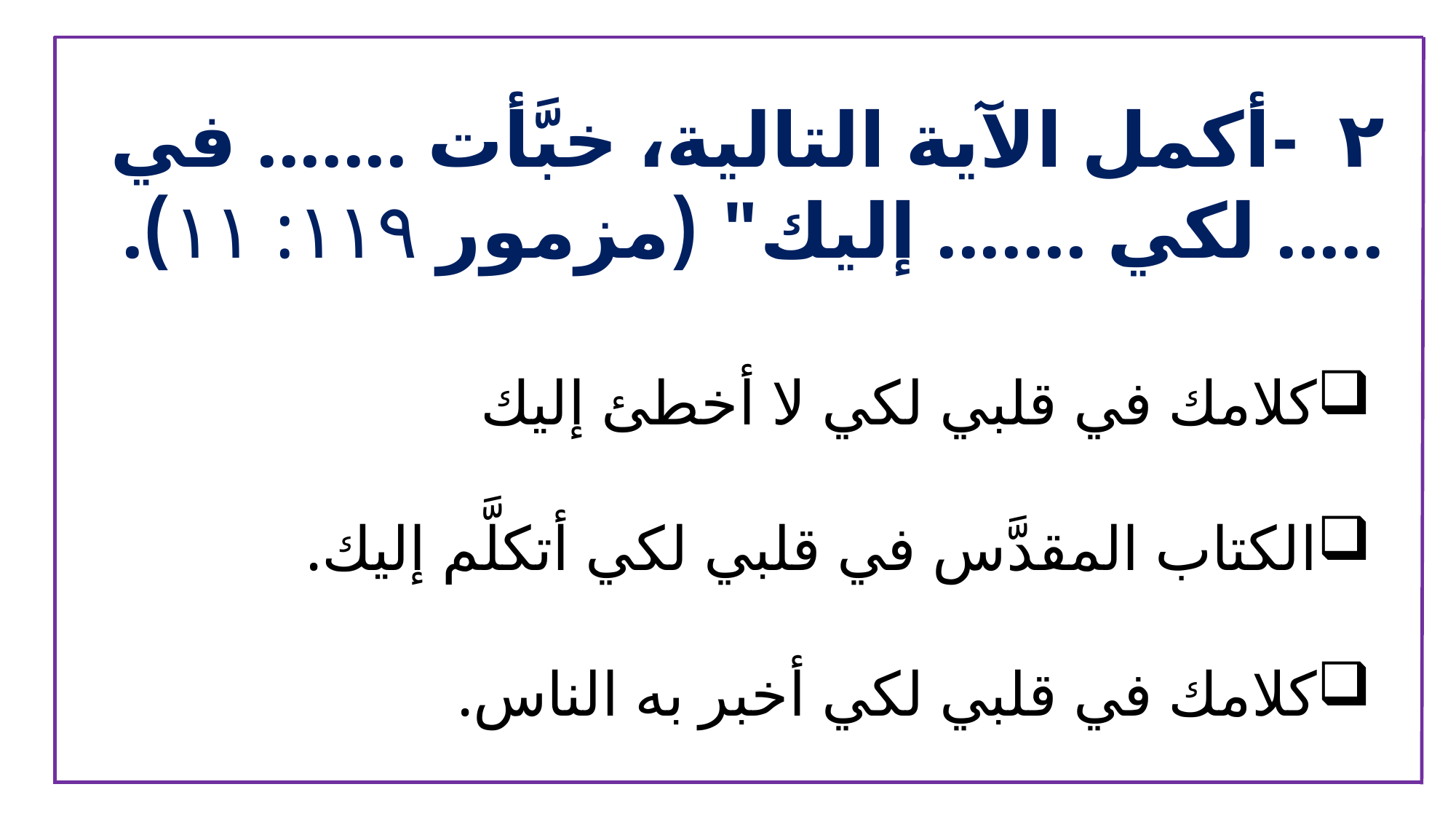

٢  -أكمل الآية التالية، خبَّأت ....... في ..... لكي ....... إليك" (مزمور ١١٩: ١١).
كلامك في قلبي لكي لا أخطئ إليك
الكتاب المقدَّس في قلبي لكي أتكلَّم إليك.
كلامك في قلبي لكي أخبر به الناس.